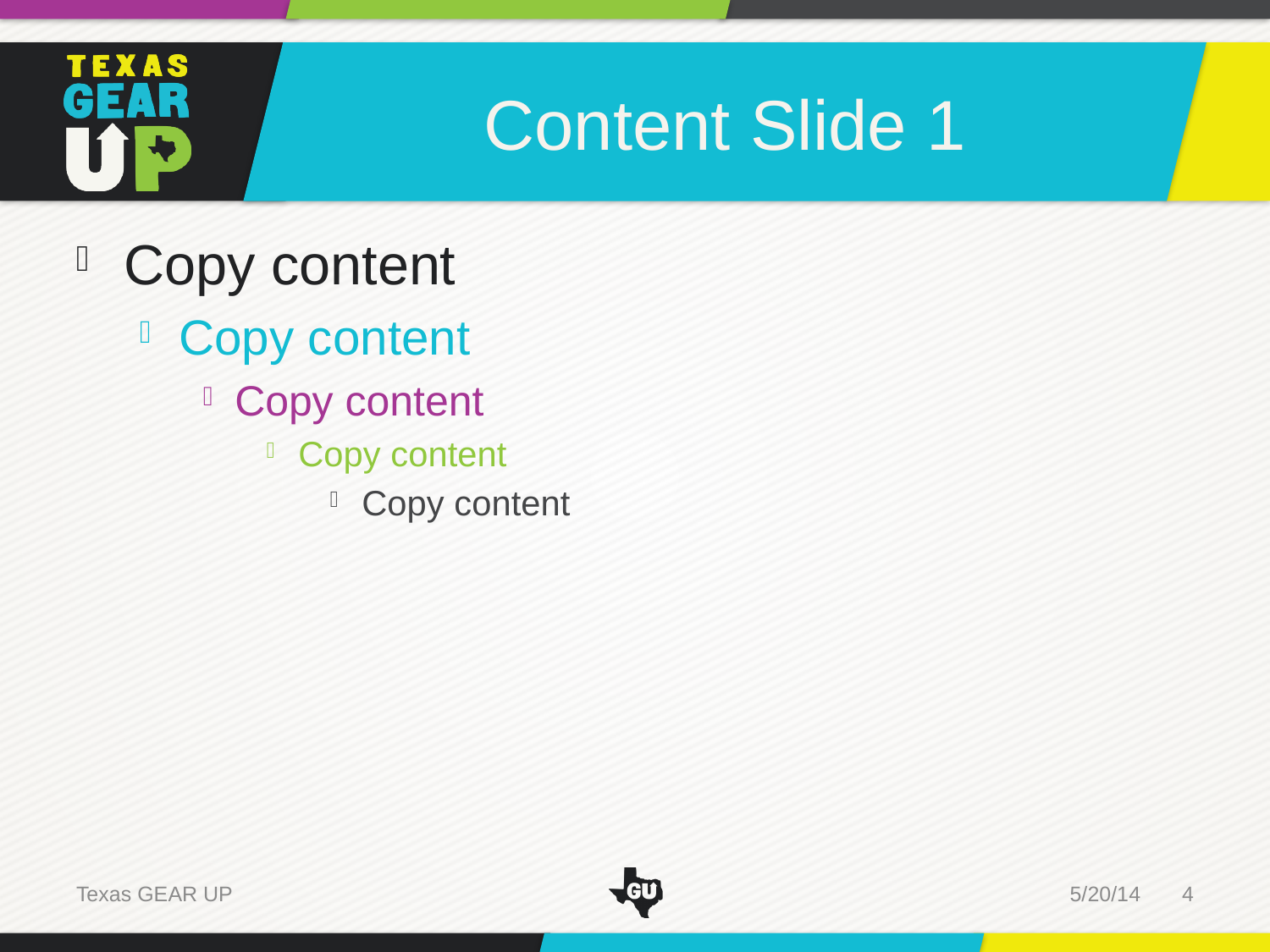

Content Slide 1
Copy content
Copy content
Copy content
Copy content
Copy content
5/20/14
4
Texas GEAR UP